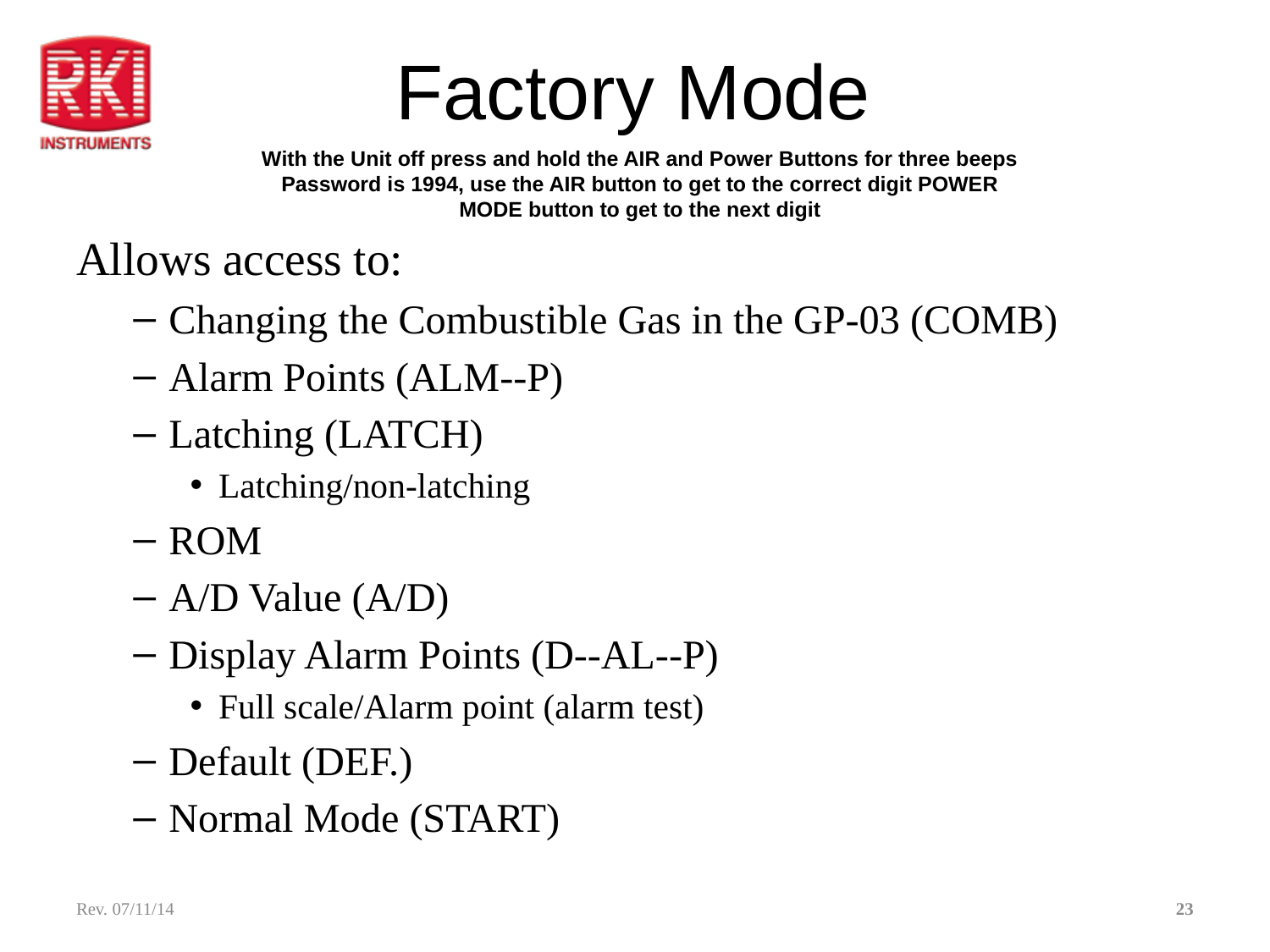

# Factory Mode
With the Unit off press and hold the AIR and Power Buttons for three beeps Password is 1994, use the AIR button to get to the correct digit POWER MODE button to get to the next digit

Allows access to:
Changing the Combustible Gas in the GP-03 (COMB)
Alarm Points (ALM--P)
Latching (LATCH)
Latching/non-latching
ROM
A/D Value (A/D)
Display Alarm Points (D--AL--P)
Full scale/Alarm point (alarm test)
Default (DEF.)
Normal Mode (START)
Rev. 07/11/14
23